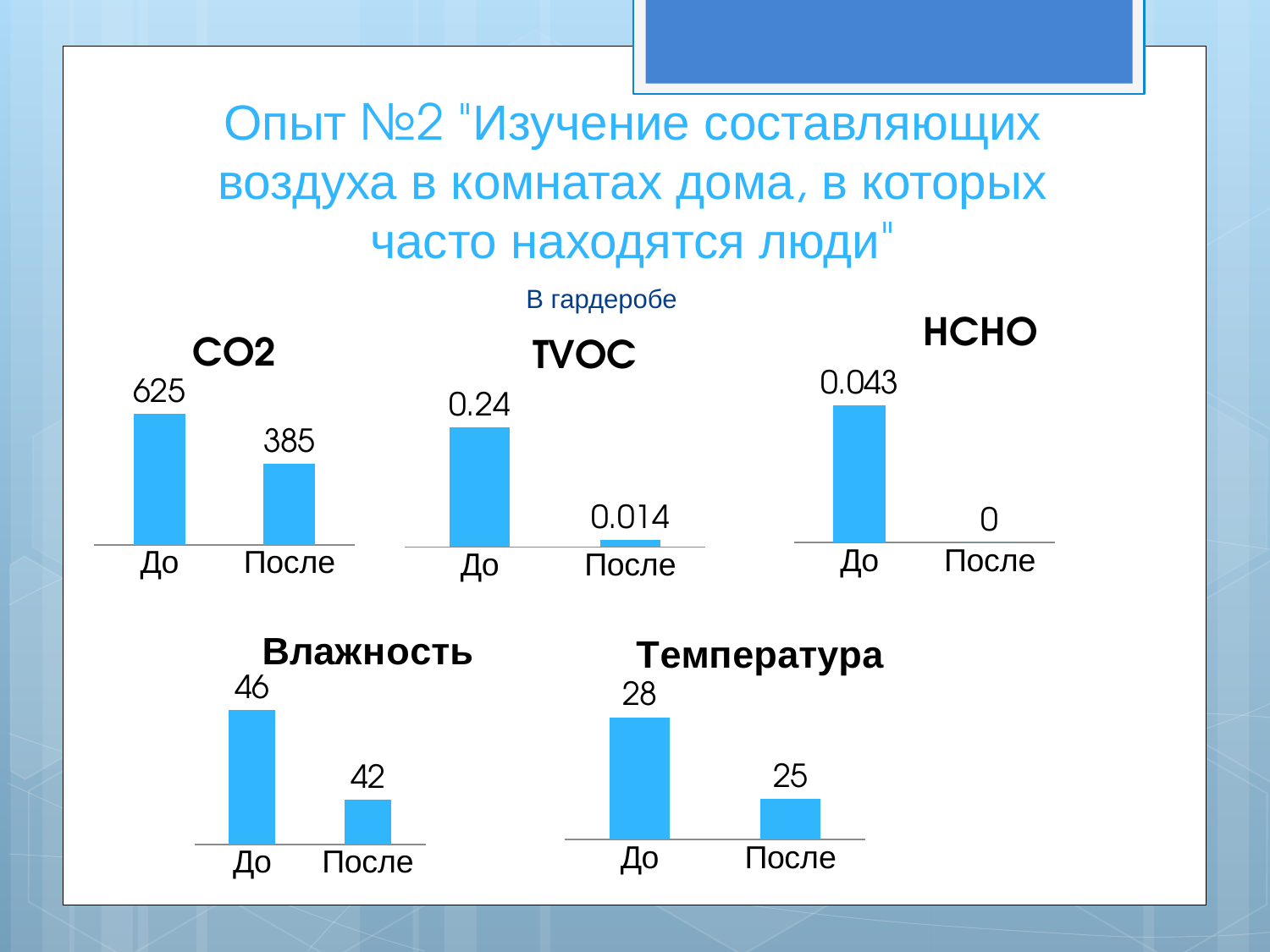

# Опыт №2 "Изучение составляющих воздуха в комнатах дома, в которых часто находятся люди"
В гардеробе

### Chart:

| Category | HCHO |
|---|---|
| До | 0.043 |
| После | 0.0 |

### Chart:

| Category | CO2 |
|---|---|
| До | 625.0 |
| После | 385.0 |

### Chart:

| Category | TVOC |
|---|---|
| До | 0.24 |
| После | 0.014 |

### Chart:

| Category | Влажность |
|---|---|
| До | 46.0 |
| После | 42.0 |

### Chart:

| Category | Температура |
|---|---|
| До | 28.0 |
| После | 25.0 |